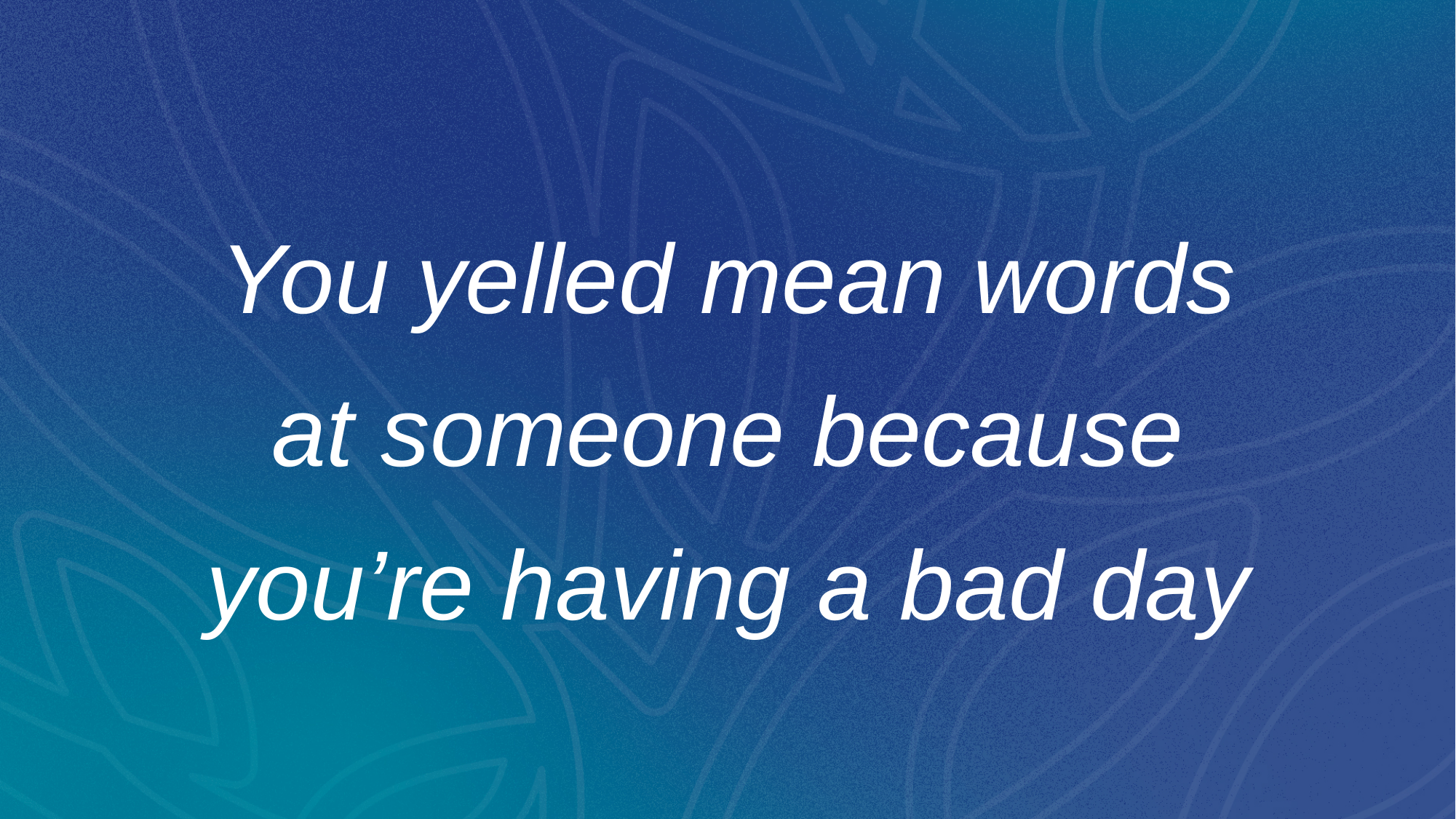

# You yelled mean words at someone because you’re having a bad day